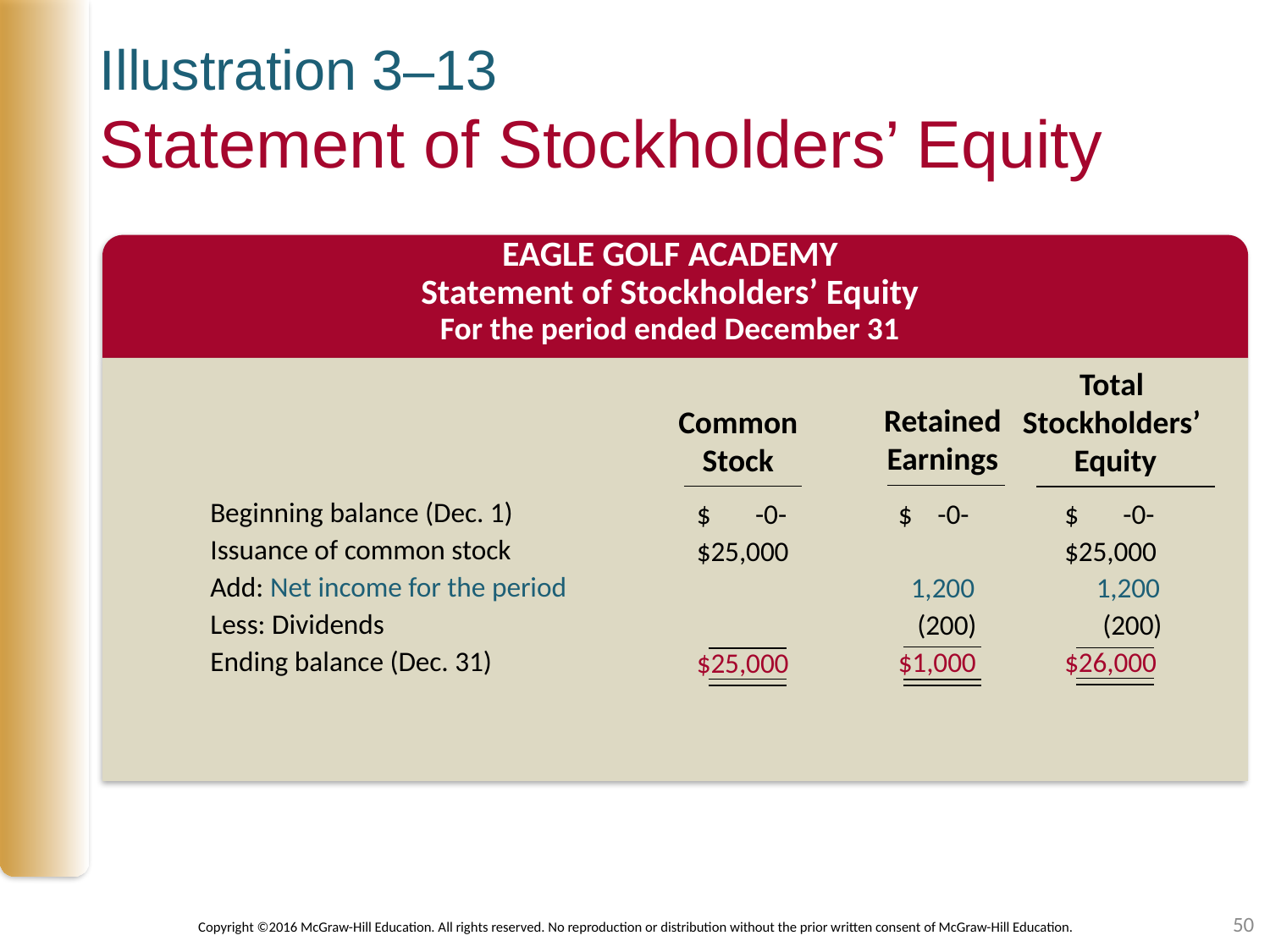

# Illustration 3–13 Statement of Stockholders’ Equity
EAGLE GOLF ACADEMY
Statement of Stockholders’ Equity
For the period ended December 31

Total
Stockholders’
Equity

Retained
Earnings

Common
Stock

Beginning balance (Dec. 1)
Issuance of common stock
Add: Net income for the period
Less: Dividends
Ending balance (Dec. 31)

   $    -0-

     1,200
      (200)
   $1,000

$       -0-
$25,000
     1,200
      (200)
$26,000

$       -0-
$25,000

$25,000

50
Copyright ©2016 McGraw-Hill Education. All rights reserved. No reproduction or distribution without the prior written consent of McGraw-Hill Education.